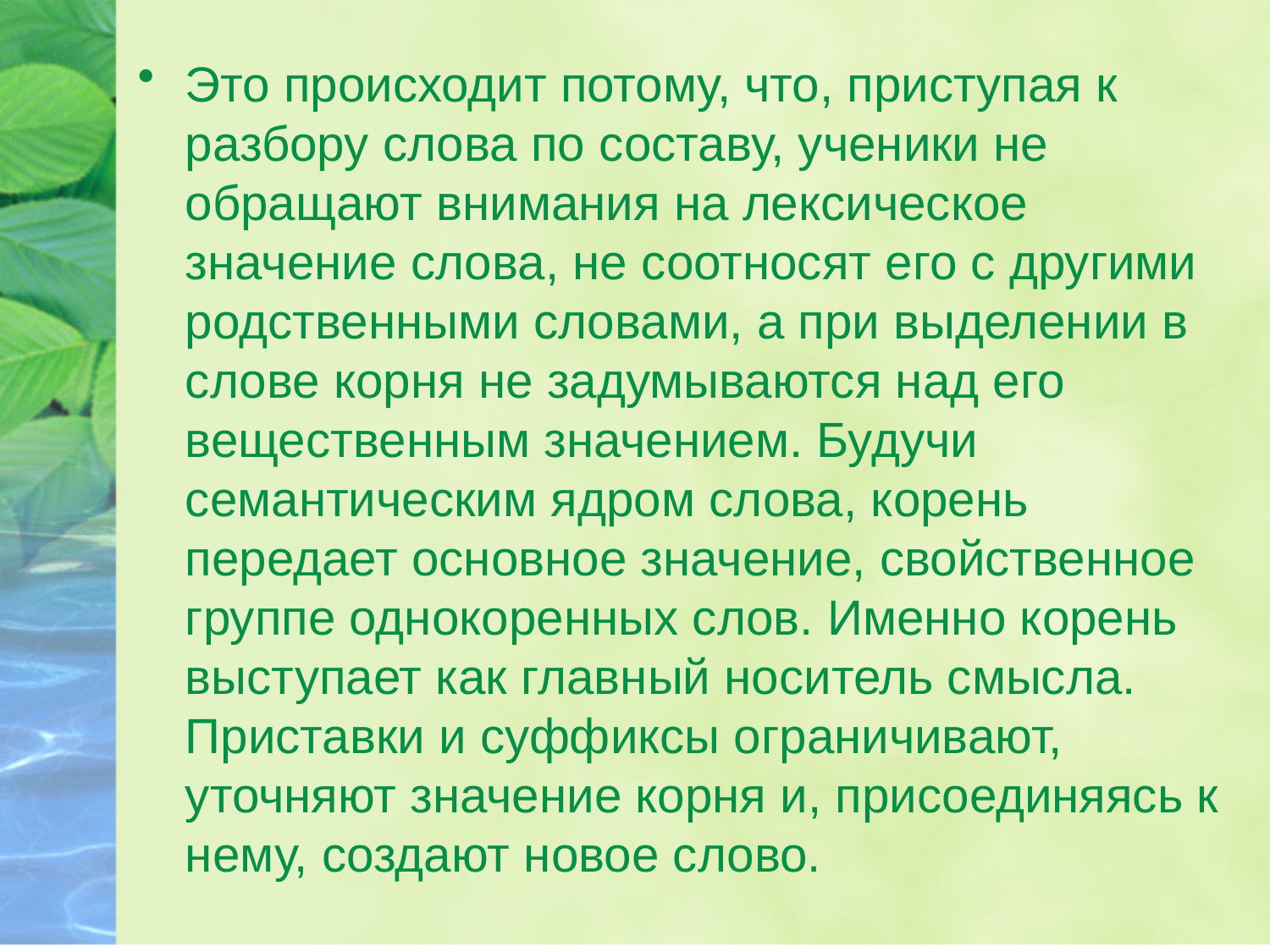

Это происходит потому, что, приступая к разбору слова по составу, ученики не обращают внимания на лексическое значение слова, не соотносят его с другими родственными словами, а при выделении в слове корня не задумываются над его вещественным значением. Будучи семантическим ядром слова, корень передает основное значение, свойственное группе однокоренных слов. Именно корень выступает как главный носитель смысла. Приставки и суффиксы ограничивают, уточняют значение корня и, присоединяясь к нему, создают новое слово.